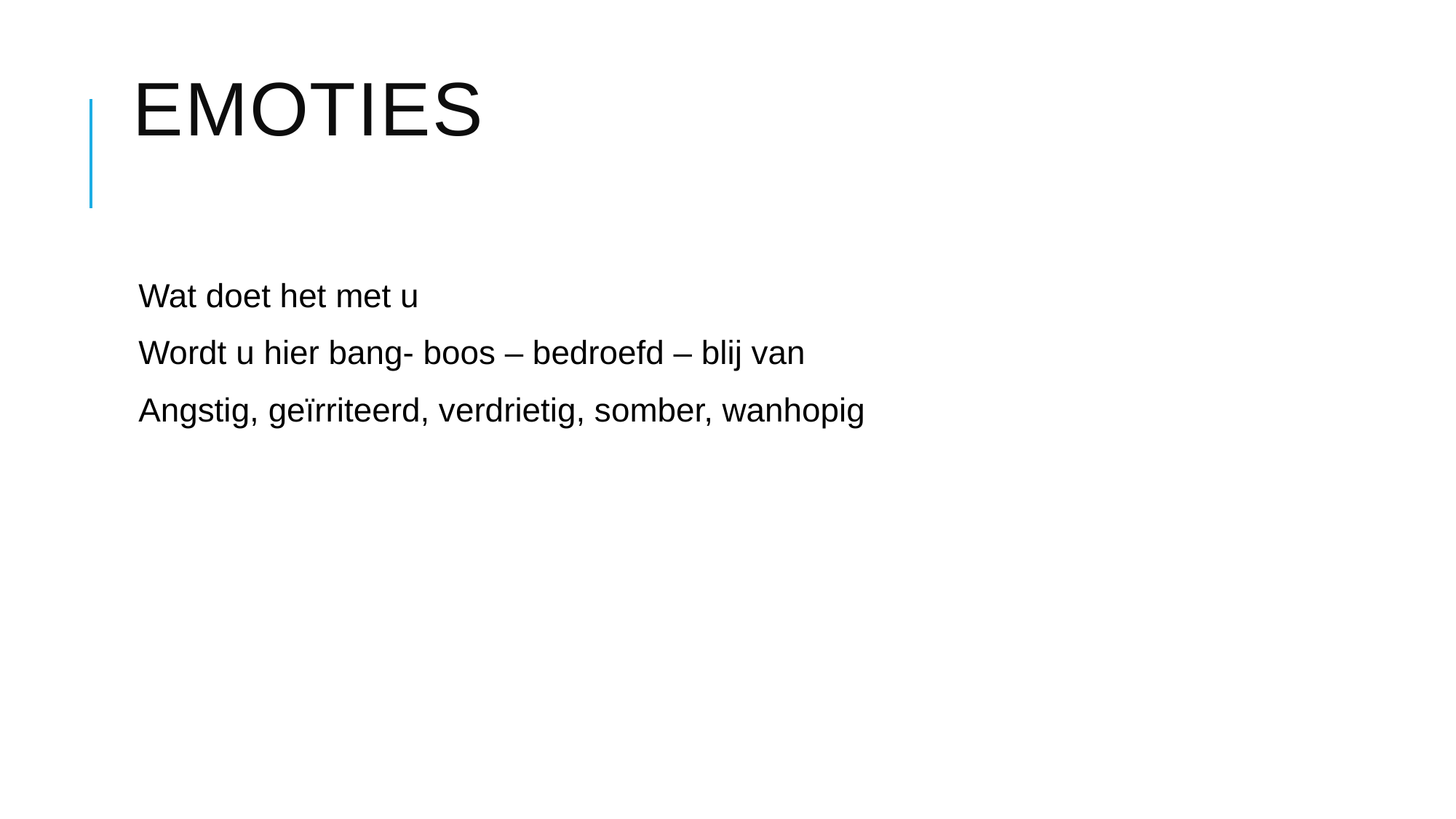

# Emoties
Wat doet het met u
Wordt u hier bang- boos – bedroefd – blij van
Angstig, geïrriteerd, verdrietig, somber, wanhopig